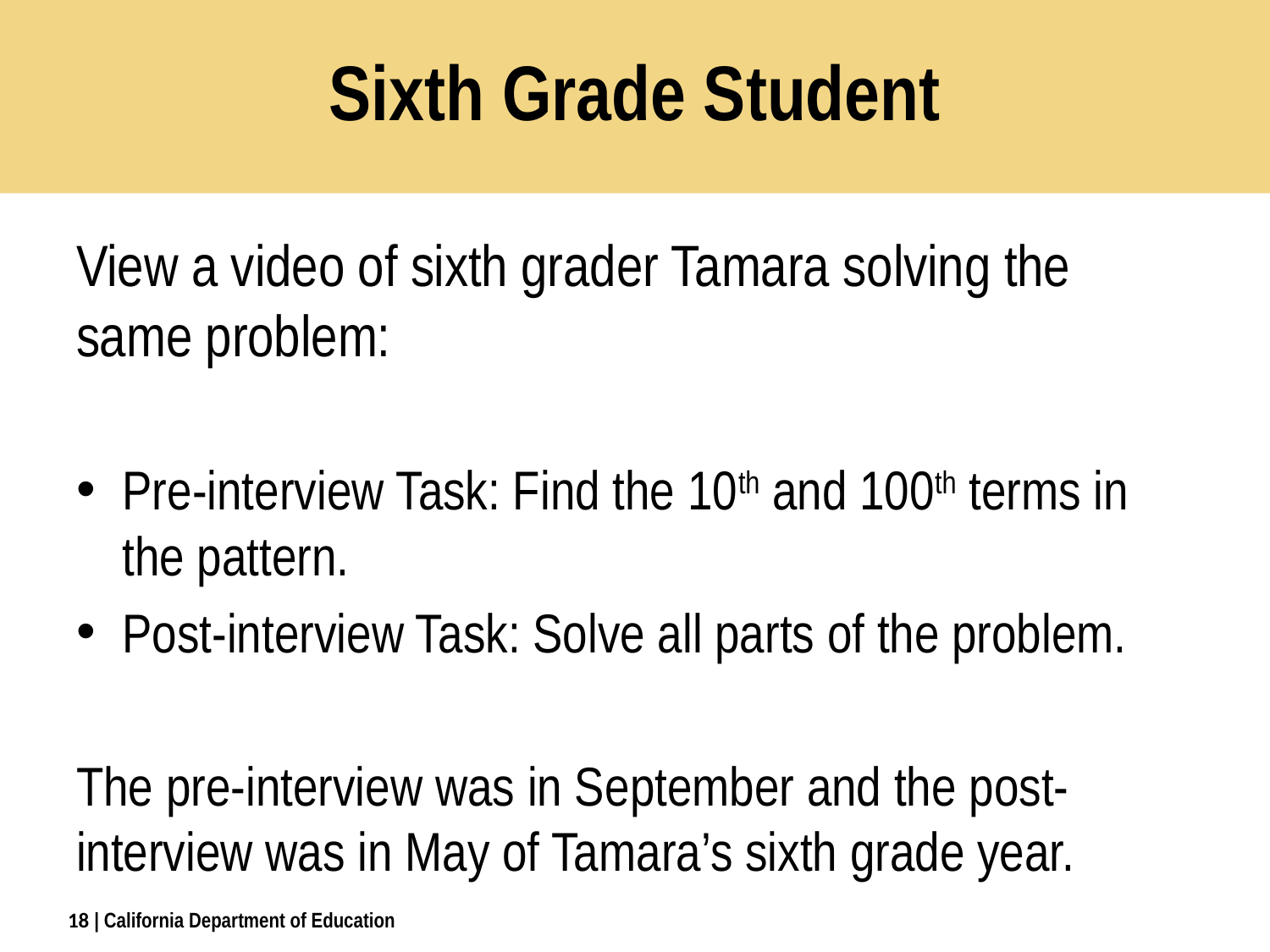

# Sixth Grade Student
View a video of sixth grader Tamara solving the same problem:

Pre-interview Task: Find the 10th and 100th terms in the pattern.
Post-interview Task: Solve all parts of the problem.

The pre-interview was in September and the post-interview was in May of Tamara’s sixth grade year.

18
| California Department of Education